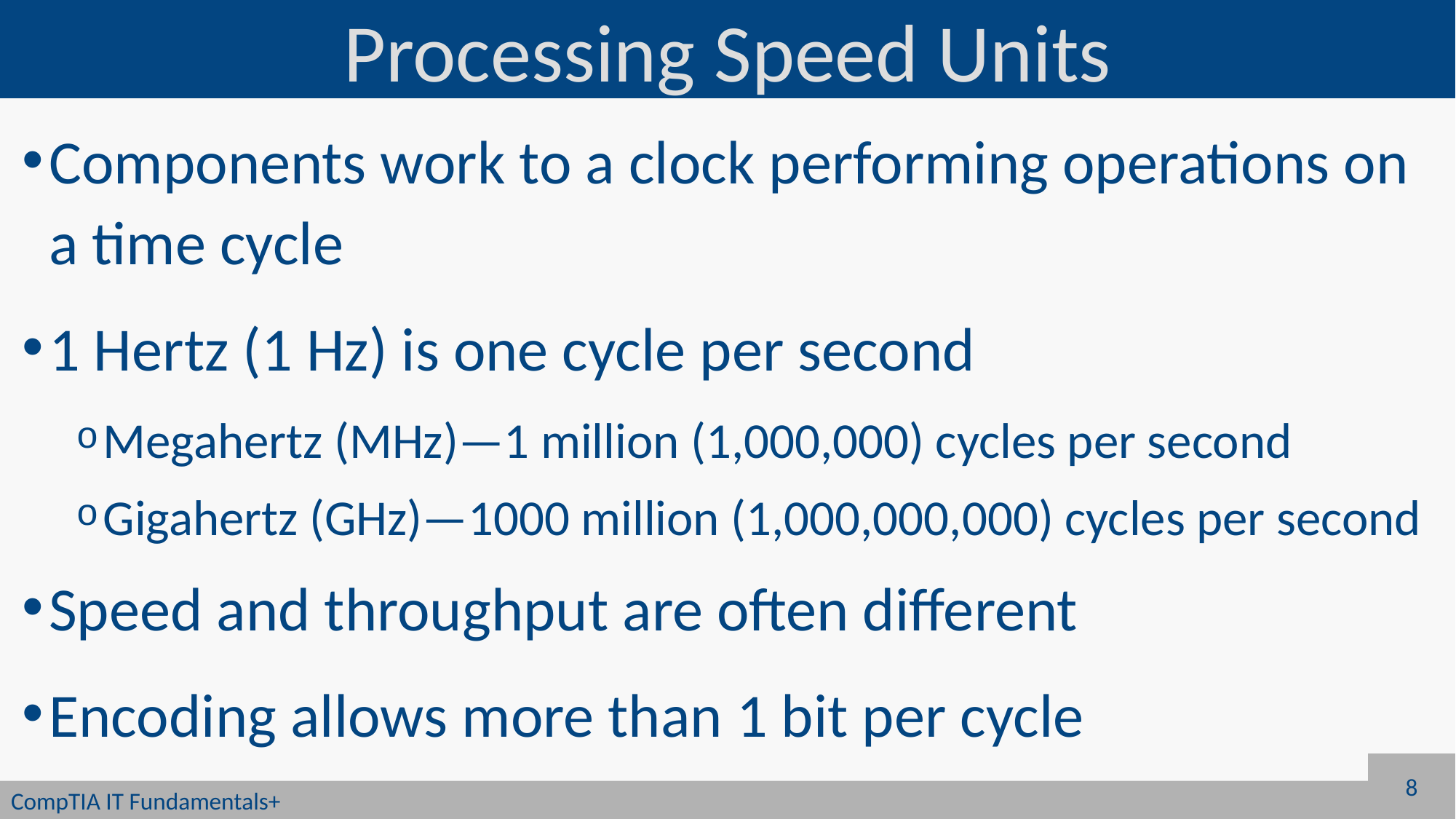

# Processing Speed Units
Components work to a clock performing operations on a time cycle
1 Hertz (1 Hz) is one cycle per second
Megahertz (MHz)—1 million (1,000,000) cycles per second
Gigahertz (GHz)—1000 million (1,000,000,000) cycles per second
Speed and throughput are often different
Encoding allows more than 1 bit per cycle
8
CompTIA IT Fundamentals+